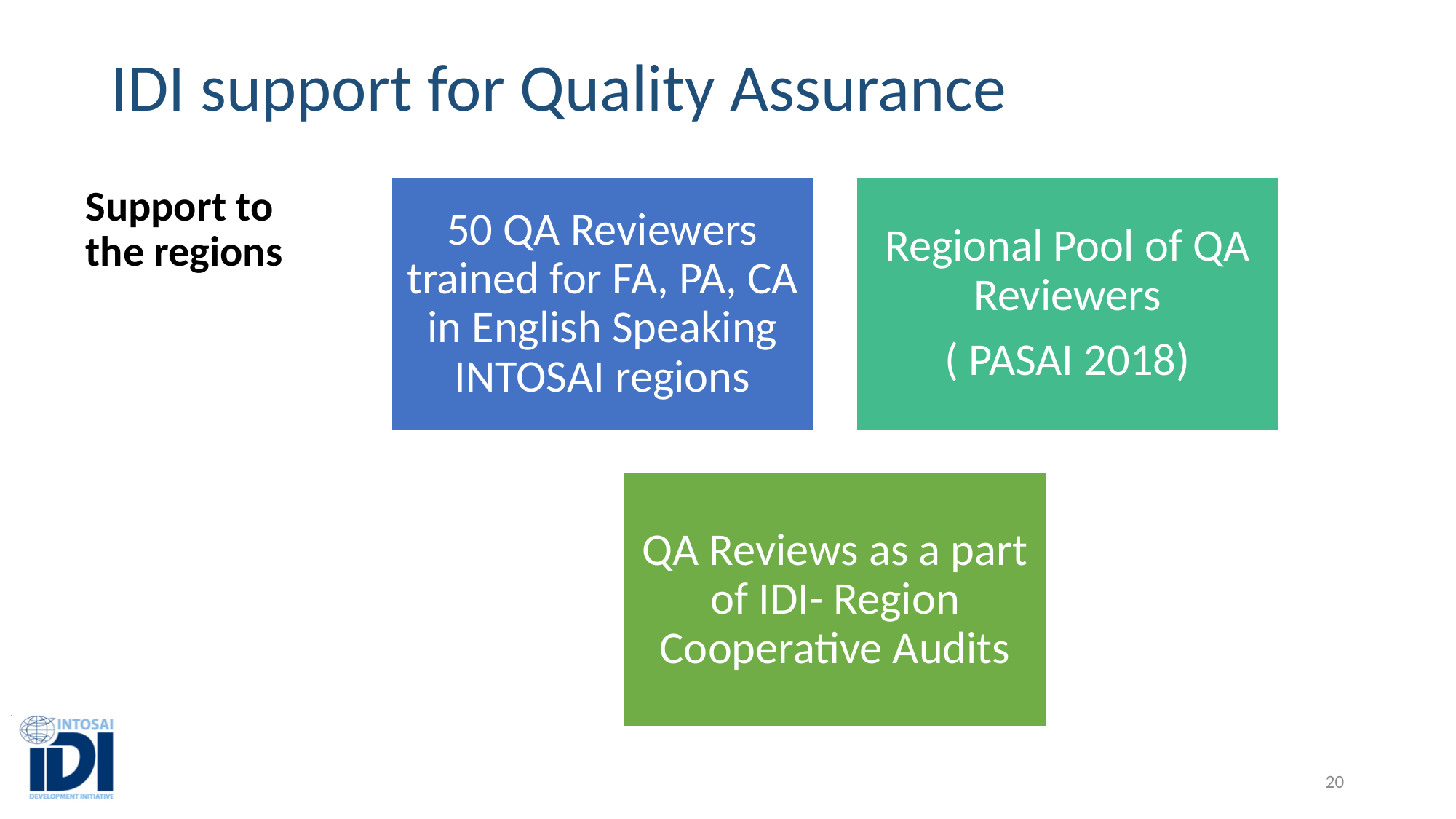

IDI Vision, Mission and Principles
# IDI support for Quality Assurance
50 QA Reviewers trained for FA, PA, CA in English Speaking INTOSAI regions
Regional Pool of QA Reviewers
( PASAI 2018)
QA Reviews as a part of IDI- Region Cooperative Audits

Support to the regions

20